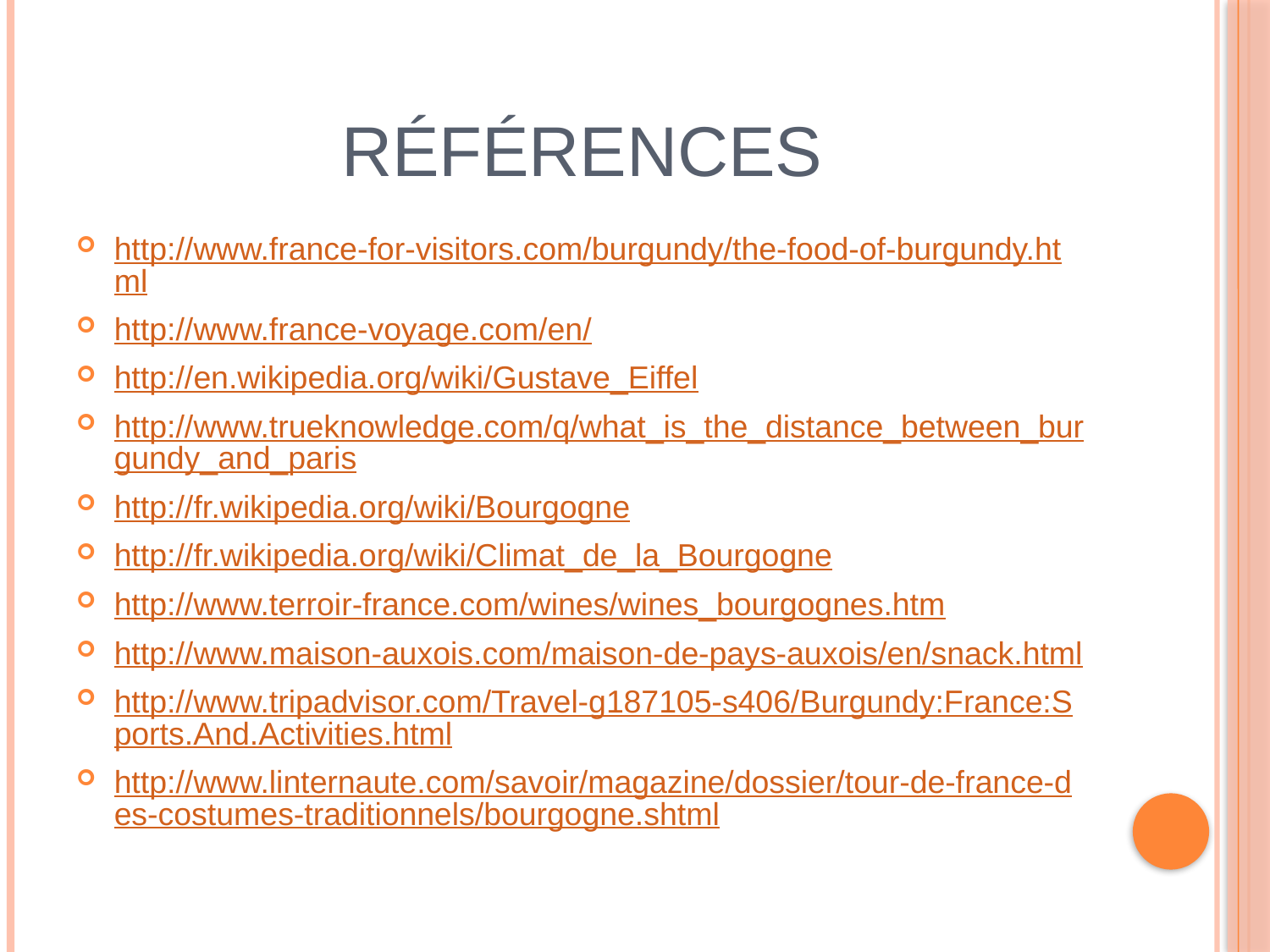

# Références
http://www.france-for-visitors.com/burgundy/the-food-of-burgundy.html
http://www.france-voyage.com/en/
http://en.wikipedia.org/wiki/Gustave_Eiffel
http://www.trueknowledge.com/q/what_is_the_distance_between_burgundy_and_paris
http://fr.wikipedia.org/wiki/Bourgogne
http://fr.wikipedia.org/wiki/Climat_de_la_Bourgogne
http://www.terroir-france.com/wines/wines_bourgognes.htm
http://www.maison-auxois.com/maison-de-pays-auxois/en/snack.html
http://www.tripadvisor.com/Travel-g187105-s406/Burgundy:France:Sports.And.Activities.html
http://www.linternaute.com/savoir/magazine/dossier/tour-de-france-des-costumes-traditionnels/bourgogne.shtml